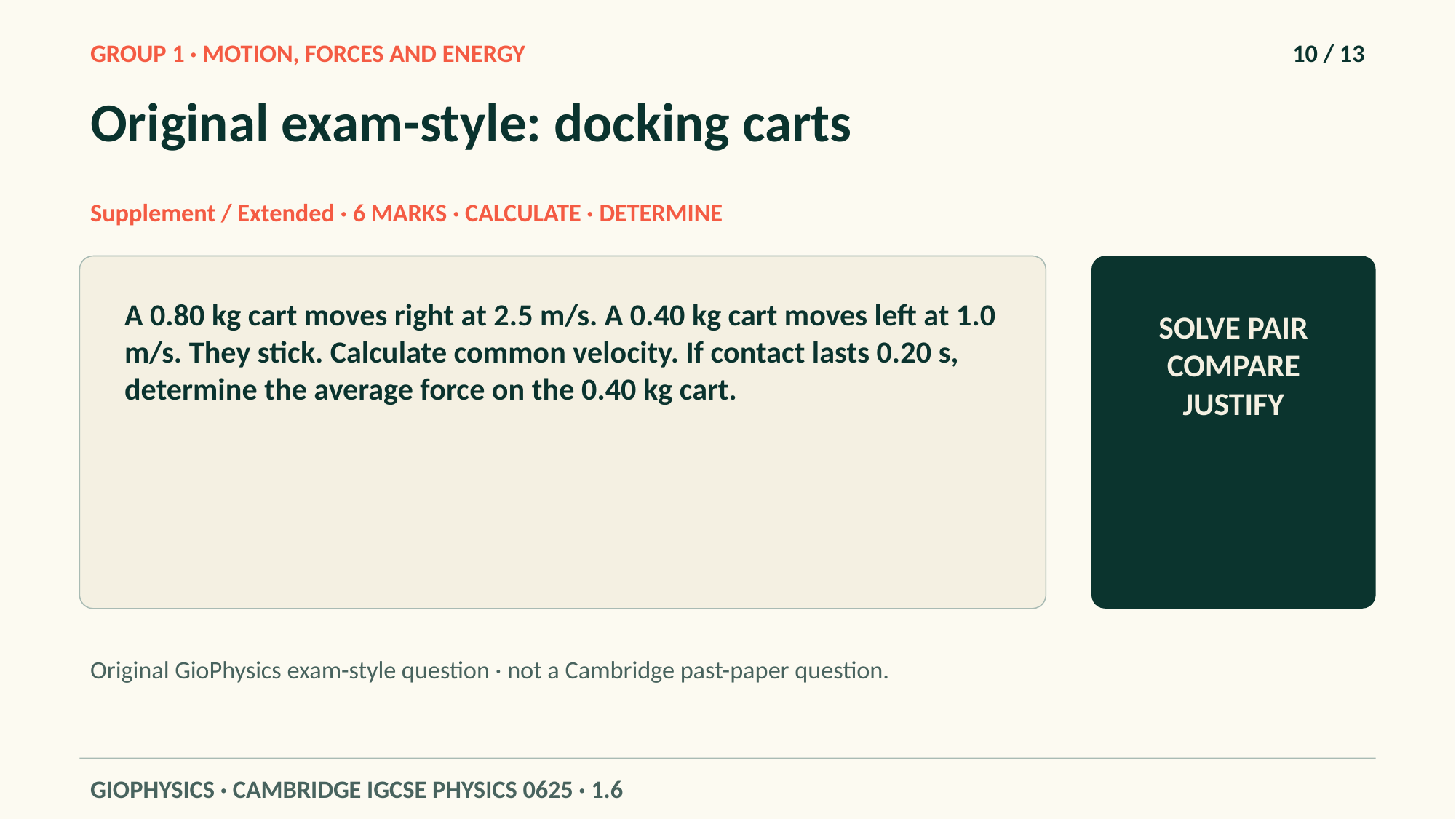

GROUP 1 · MOTION, FORCES AND ENERGY
10 / 13
Original exam-style: docking carts
Supplement / Extended · 6 MARKS · CALCULATE · DETERMINE

A 0.80 kg cart moves right at 2.5 m/s. A 0.40 kg cart moves left at 1.0 m/s. They stick. Calculate common velocity. If contact lasts 0.20 s, determine the average force on the 0.40 kg cart.
SOLVE PAIR COMPARE JUSTIFY
Original GioPhysics exam-style question · not a Cambridge past-paper question.

GIOPHYSICS · CAMBRIDGE IGCSE PHYSICS 0625 · 1.6